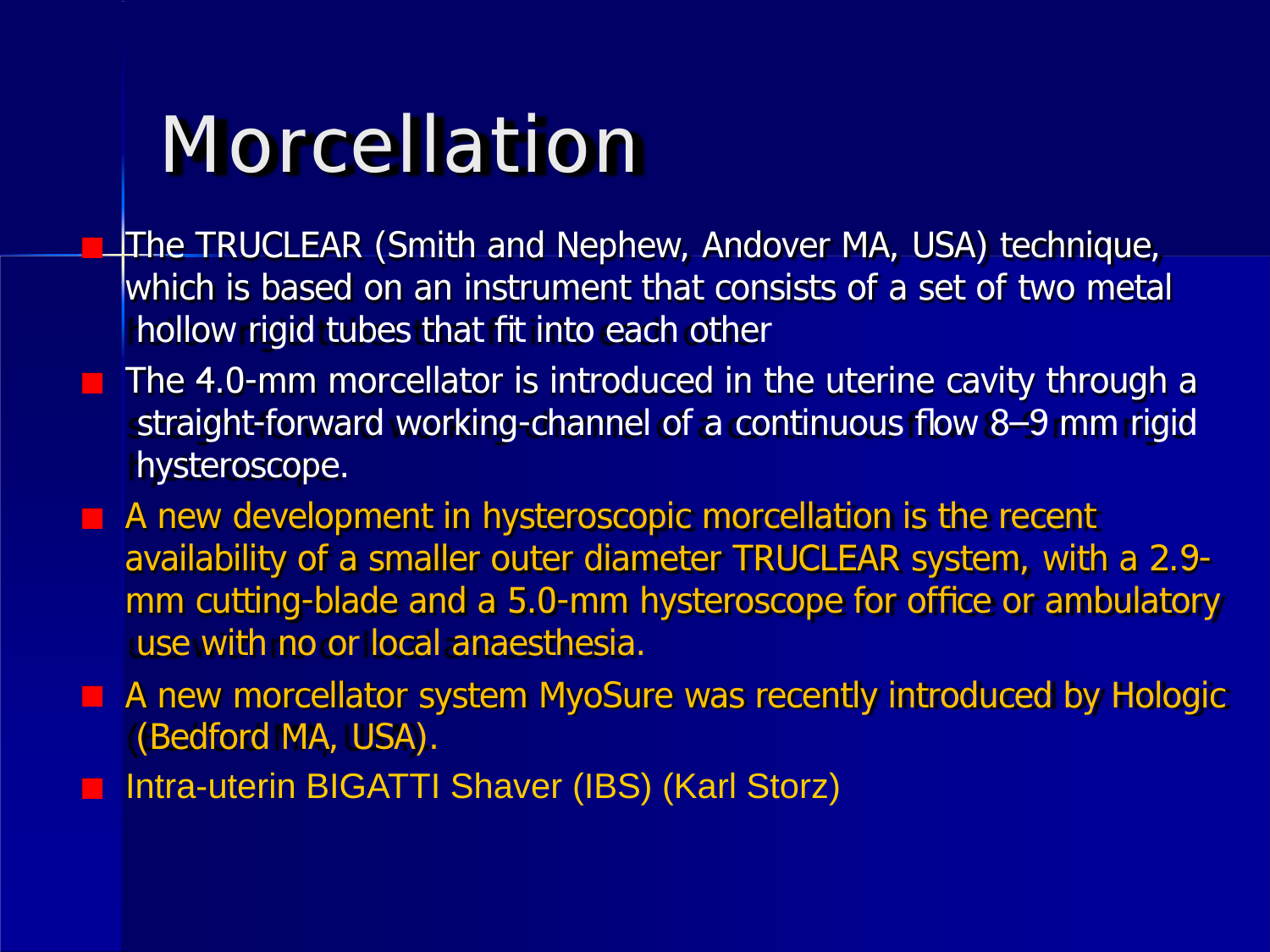

# Morcellation

The TRUCLEAR (Smith and Nephew, Andover MA, USA) technique,  which is based on an instrument that consists of a set of two metal  hollow rigid tubes that fit into each other
The 4.0-mm morcellator is introduced in the uterine cavity through a  straight-forward working-channel of a continuous flow 8–9 mm rigid  hysteroscope.
A new development in hysteroscopic morcellation is the recent  availability of a smaller outer diameter TRUCLEAR system, with a 2.9-  mm cutting-blade and a 5.0-mm hysteroscope for office or ambulatory  use with no or local anaesthesia.
A new morcellator system MyoSure was recently introduced by Hologic  (Bedford MA, USA).
Intra-uterin BIGATTI Shaver (IBS) (Karl Storz)